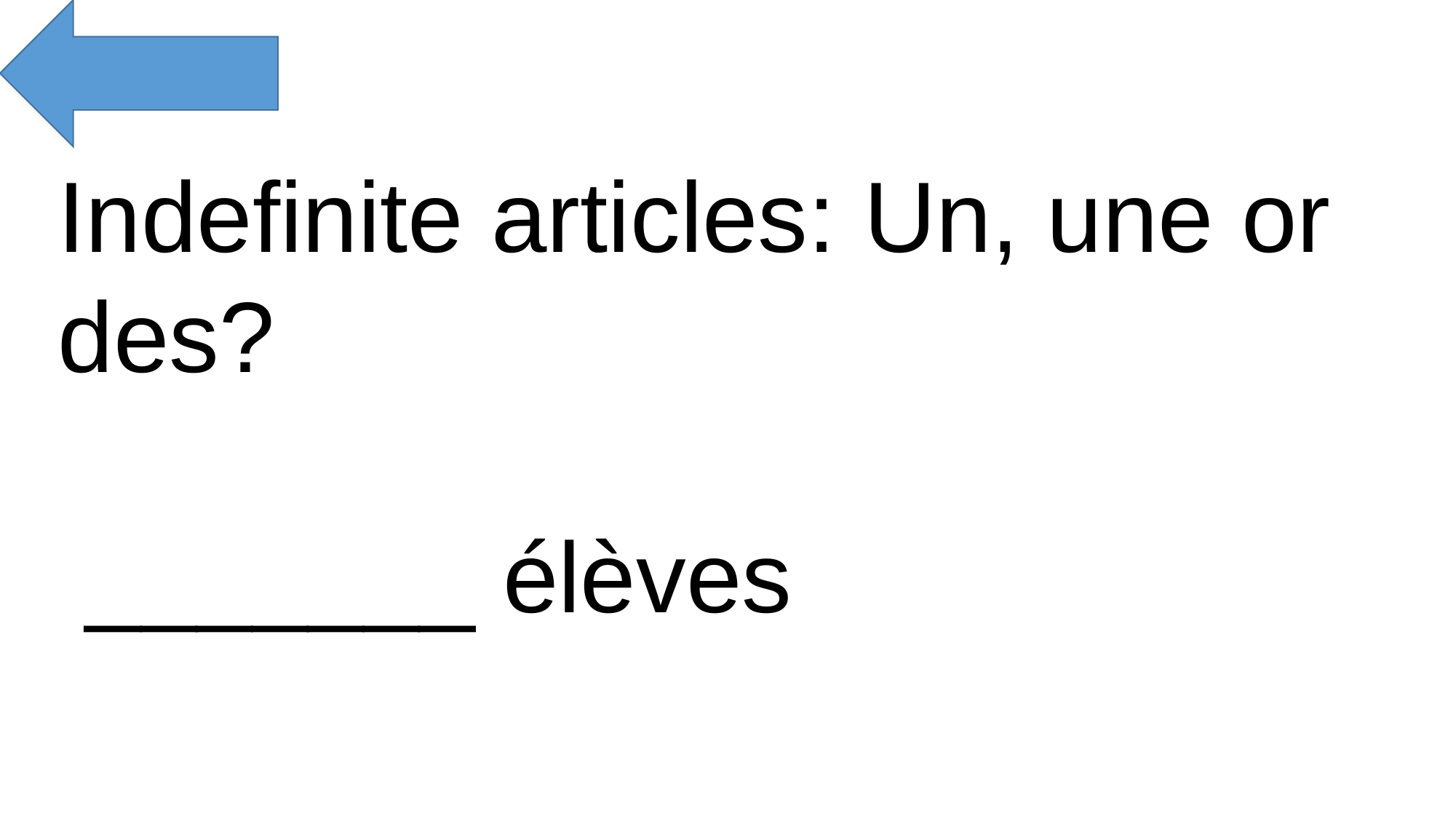

Indefinite articles: Un, une or des?

 _______ élèves